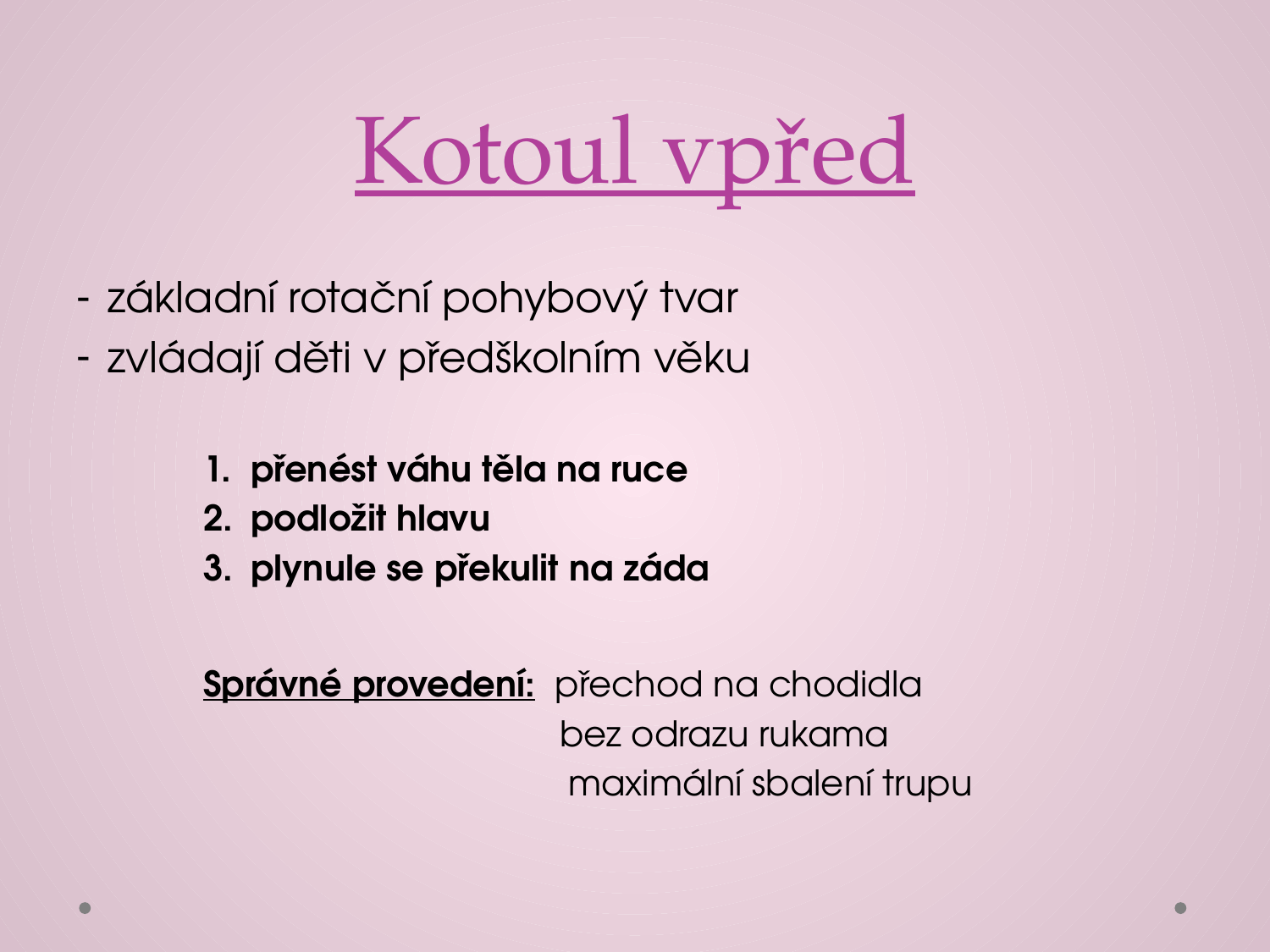

# Kotoul vpřed

základní rotační pohybový tvar
zvládají děti v předškolním věku

přenést váhu těla na ruce
podložit hlavu
plynule se překulit na záda

Správné provedení:  přechod na chodidla
    bez odrazu rukama
	maximální sbalení trupu